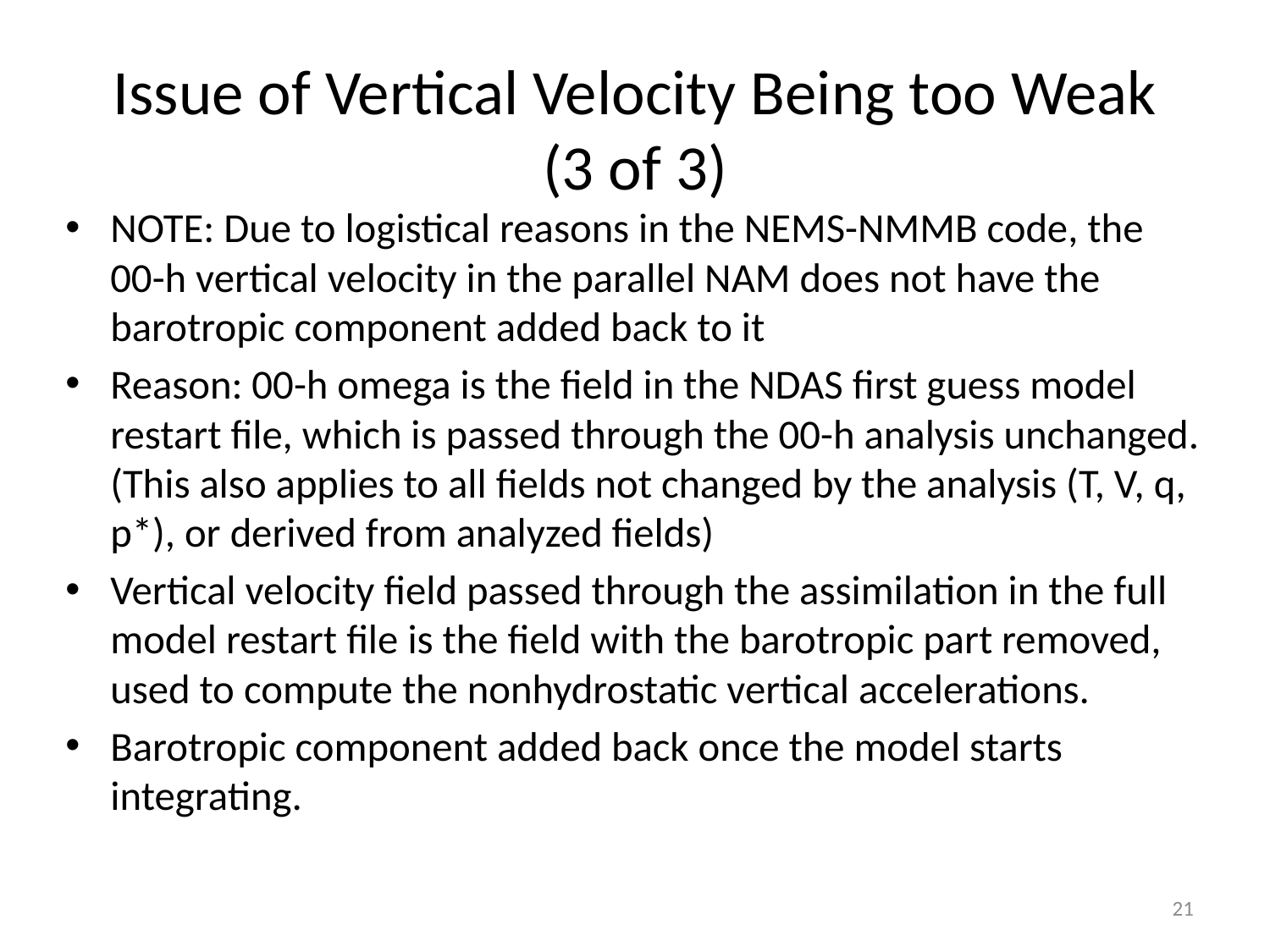

# Issue of Vertical Velocity Being too Weak (3 of 3)
NOTE: Due to logistical reasons in the NEMS-NMMB code, the 00-h vertical velocity in the parallel NAM does not have the barotropic component added back to it
Reason: 00-h omega is the field in the NDAS first guess model restart file, which is passed through the 00-h analysis unchanged. (This also applies to all fields not changed by the analysis (T, V, q, p*), or derived from analyzed fields)
Vertical velocity field passed through the assimilation in the full model restart file is the field with the barotropic part removed, used to compute the nonhydrostatic vertical accelerations.
Barotropic component added back once the model starts integrating.
21